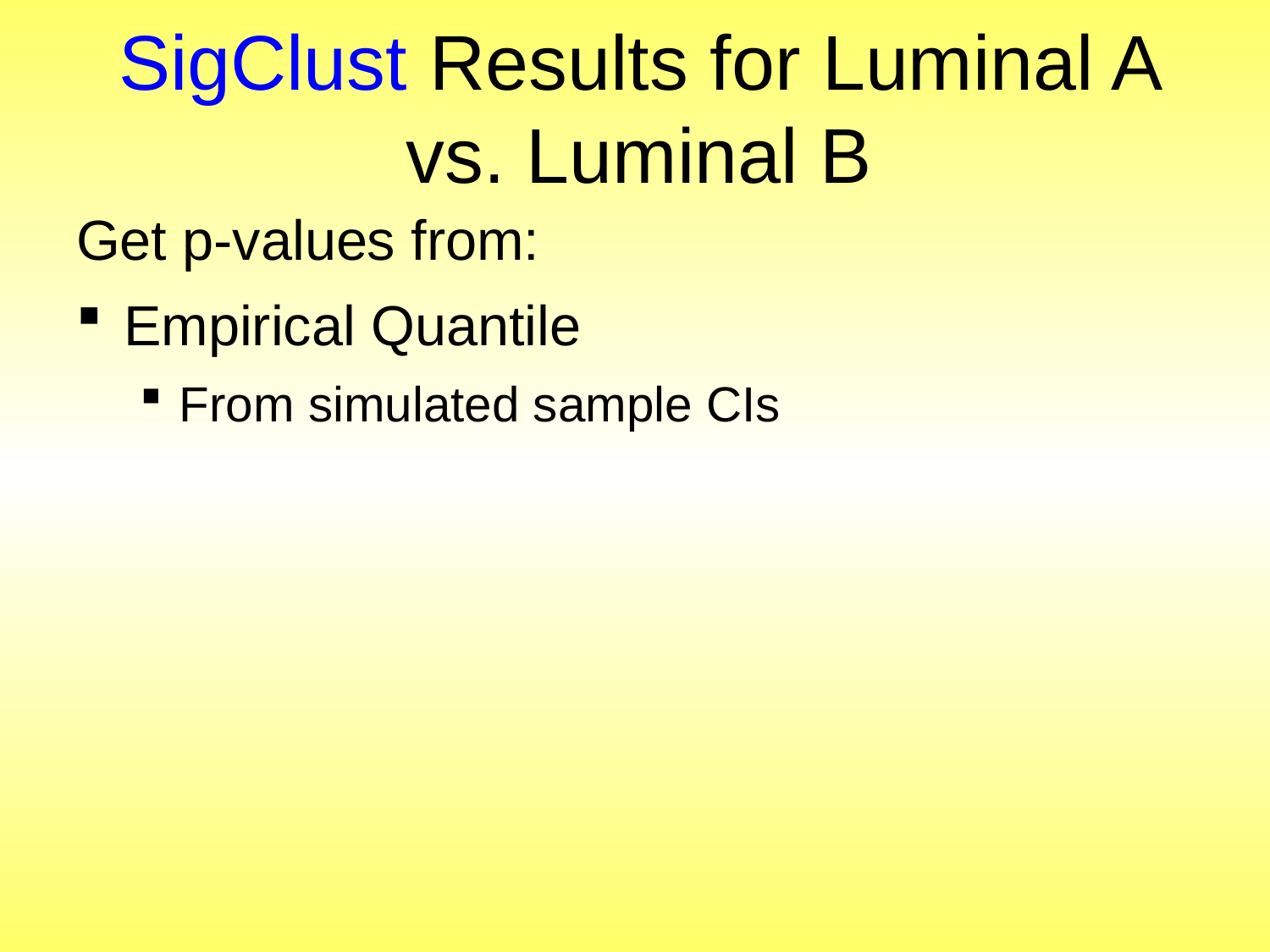

# SigClust Results for Luminal A vs. Luminal B
Get p-values from:
Empirical Quantile
From simulated sample CIs